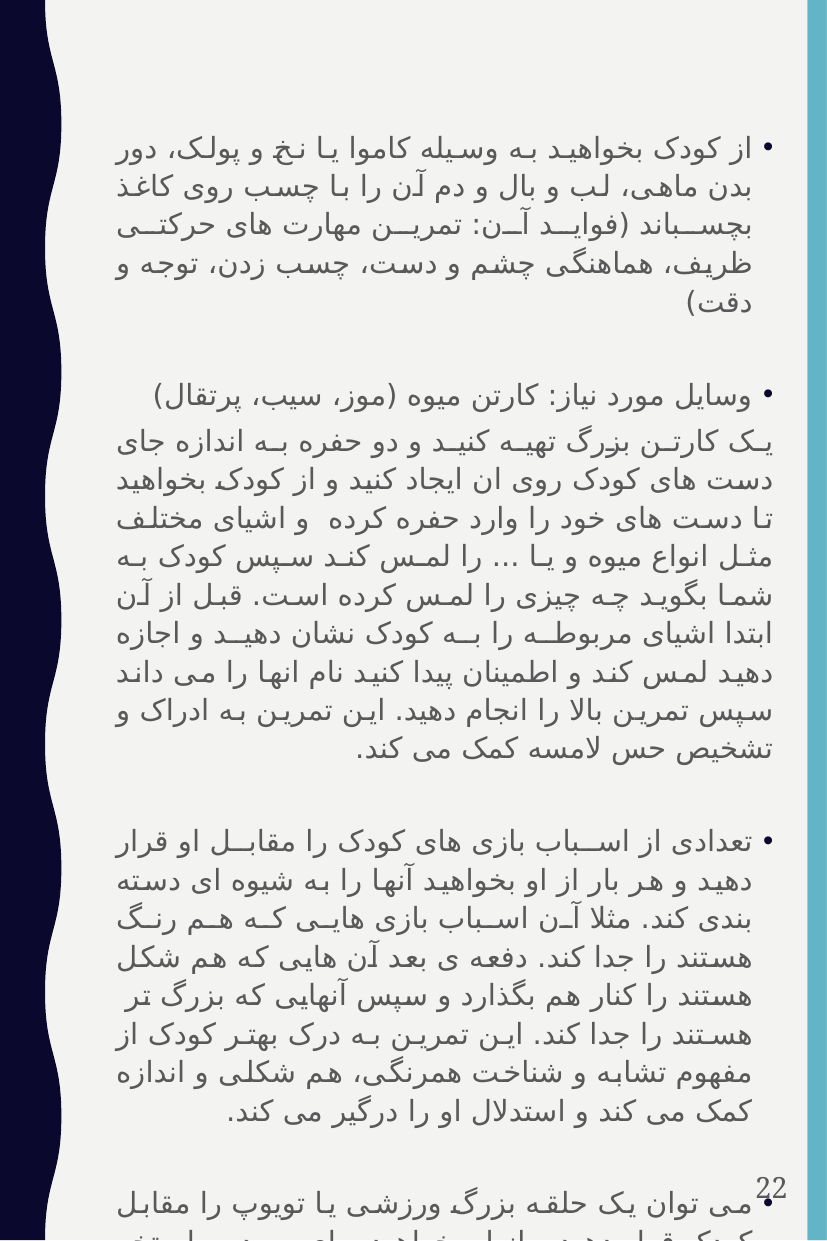

از کودک بخواهید به وسیله کاموا یا نخ و پولک، دور بدن ماهی، لب و بال و دم آن را با چسب روی کاغذ بچسباند (فواید آن: تمرین مهارت های حرکتی ظریف، هماهنگی چشم و دست، چسب زدن، توجه و دقت)

وسایل مورد نیاز: کارتن میوه (موز، سیب، پرتقال)
یک کارتن بزرگ تهیه کنید و دو حفره به اندازه جای دست های کودک روی ان ایجاد کنید و از کودک بخواهید تا دست های خود را وارد حفره کرده  و اشیای مختلف مثل انواع میوه و یا ... را لمس کند سپس کودک به شما بگوید چه چیزی را لمس کرده است. قبل از آن ابتدا اشیای مربوطه را به کودک نشان دهید و اجازه دهید لمس کند و اطمینان پیدا کنید نام انها را می داند سپس تمرین بالا را انجام دهید. این تمرین به ادراک و تشخیص حس لامسه کمک می کند.

تعدادی از اسباب بازی های کودک را مقابل او قرار دهید و هر بار از او بخواهید آنها را به شیوه ای دسته بندی کند. مثلا آن اسباب بازی هایی که هم رنگ هستند را جدا کند. دفعه ی بعد آن هایی که هم شکل هستند را کنار هم بگذارد و سپس آنهایی که بزرگ تر  هستند را جدا کند. این تمرین به درک بهتر کودک از مفهوم تشابه و شناخت همرنگی، هم شکلی و اندازه کمک می کند و استدلال او را درگیر می کند.

می توان یک حلقه بزرگ ورزشی یا تویوپ را مقابل کودک قرار دهید و از او بخواهید برای ورود به استخر توپ از درون این حلقه یا تویوپ  باید شیرجه بزند  و درون استخر توپ فرود آید یا اگر استخر توپ در اختیار نبود روی بالشت نرم فرود اید. این بازی به هماهنگی حرکتی و سرعت عمل کمک می کند.

22